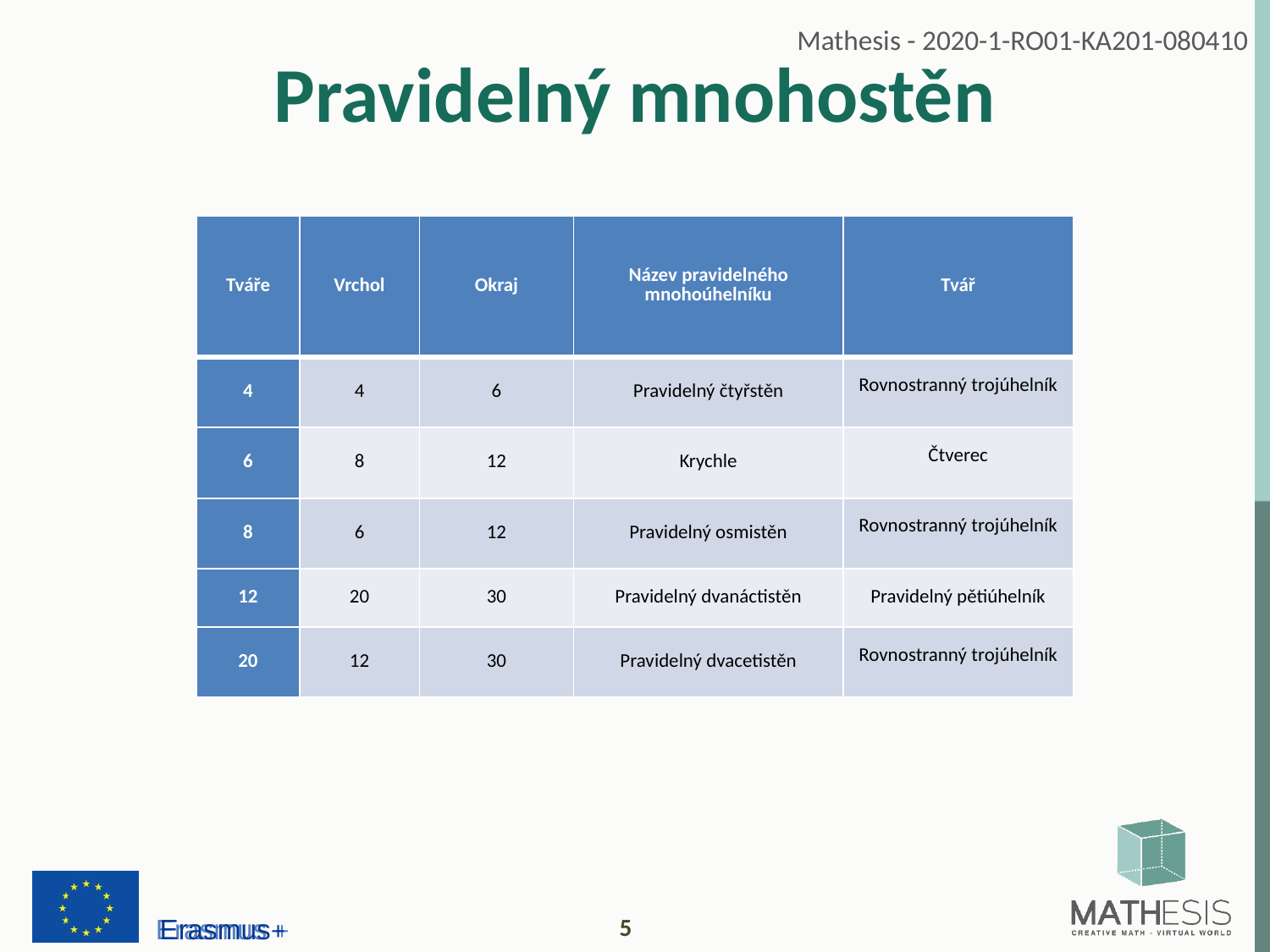

# Pravidelný mnohostěn
| Tváře | Vrchol | Okraj | Název pravidelného mnohoúhelníku | Tvář |
| --- | --- | --- | --- | --- |
| 4 | 4 | 6 | Pravidelný čtyřstěn | Rovnostranný trojúhelník |
| 6 | 8 | 12 | Krychle | Čtverec |
| 8 | 6 | 12 | Pravidelný osmistěn | Rovnostranný trojúhelník |
| 12 | 20 | 30 | Pravidelný dvanáctistěn | Pravidelný pětiúhelník |
| 20 | 12 | 30 | Pravidelný dvacetistěn | Rovnostranný trojúhelník |